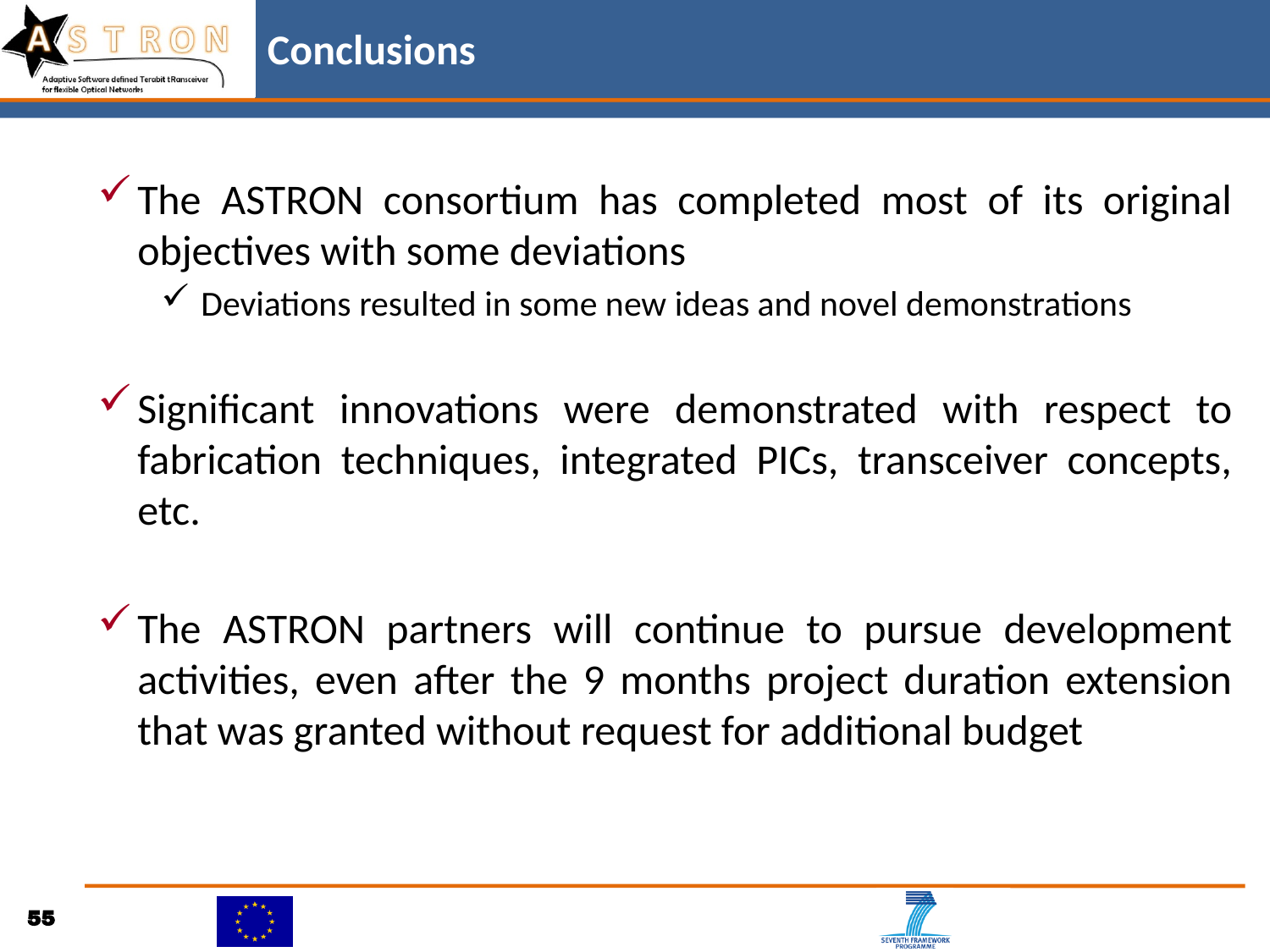

Conclusions
The ASTRON consortium has completed most of its original objectives with some deviations
Deviations resulted in some new ideas and novel demonstrations

Significant innovations were demonstrated with respect to fabrication techniques, integrated PICs, transceiver concepts, etc.

The ASTRON partners will continue to pursue development activities, even after the 9 months project duration extension that was granted without request for additional budget